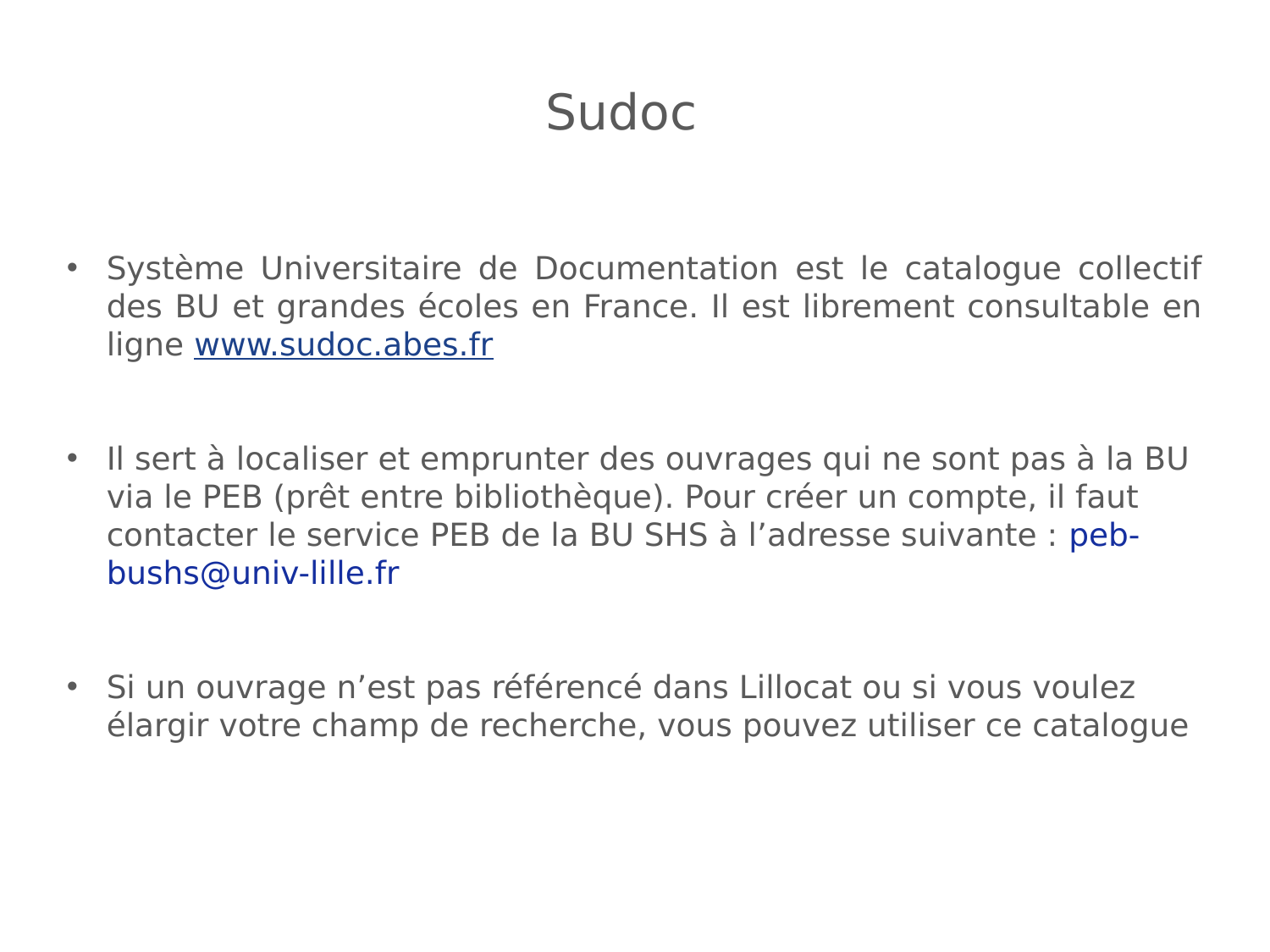

Sudoc

Système Universitaire de Documentation est le catalogue collectif des BU et grandes écoles en France. Il est librement consultable en ligne www.sudoc.abes.fr

Il sert à localiser et emprunter des ouvrages qui ne sont pas à la BU via le PEB (prêt entre bibliothèque). Pour créer un compte, il faut contacter le service PEB de la BU SHS à l’adresse suivante : peb-bushs@univ-lille.fr

Si un ouvrage n’est pas référencé dans Lillocat ou si vous voulez élargir votre champ de recherche, vous pouvez utiliser ce catalogue